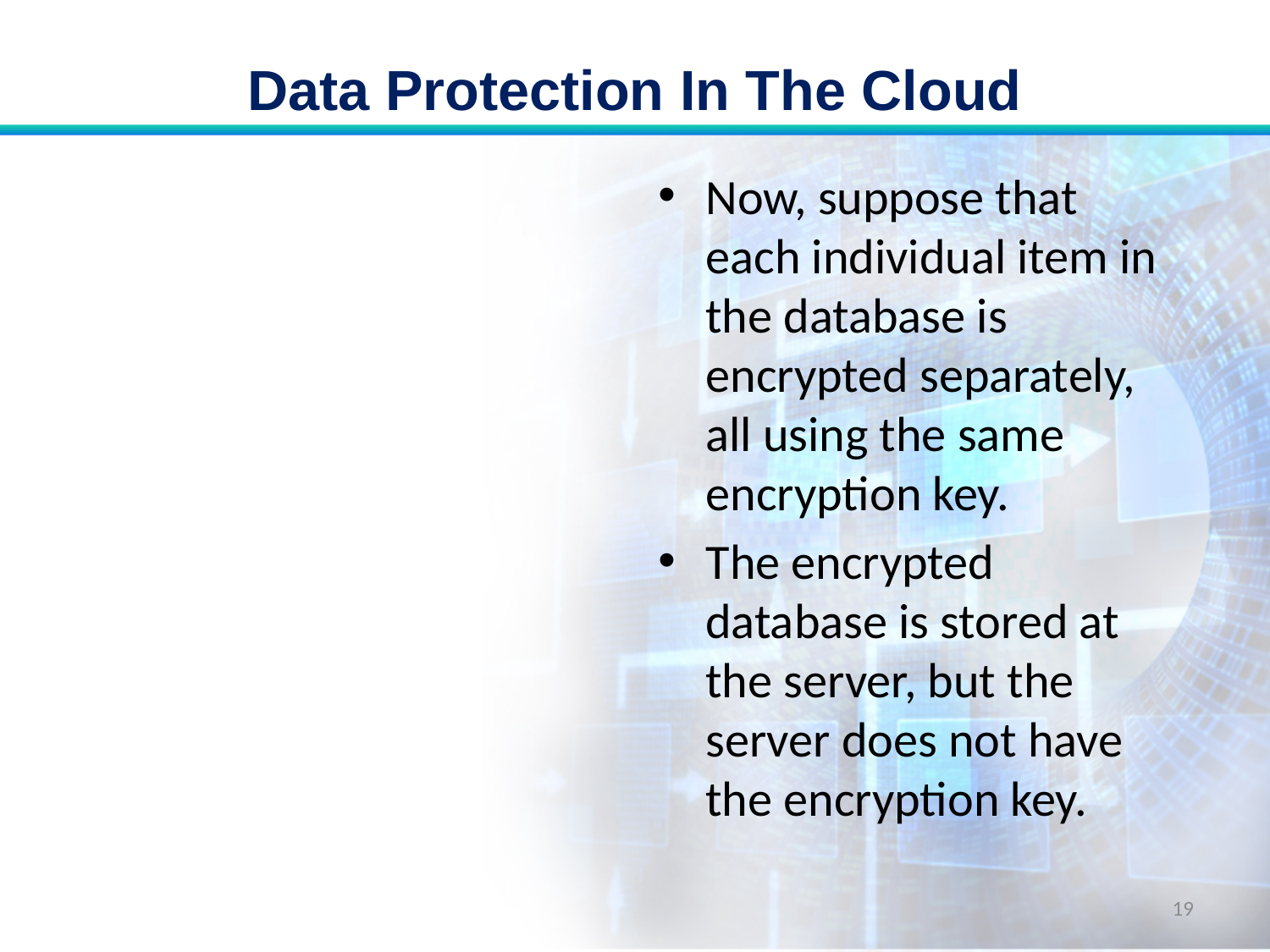

# Data Protection In The Cloud
Now, suppose that each individual item in the database is encrypted separately, all using the same encryption key.
The encrypted database is stored at the server, but the server does not have the encryption key.
19